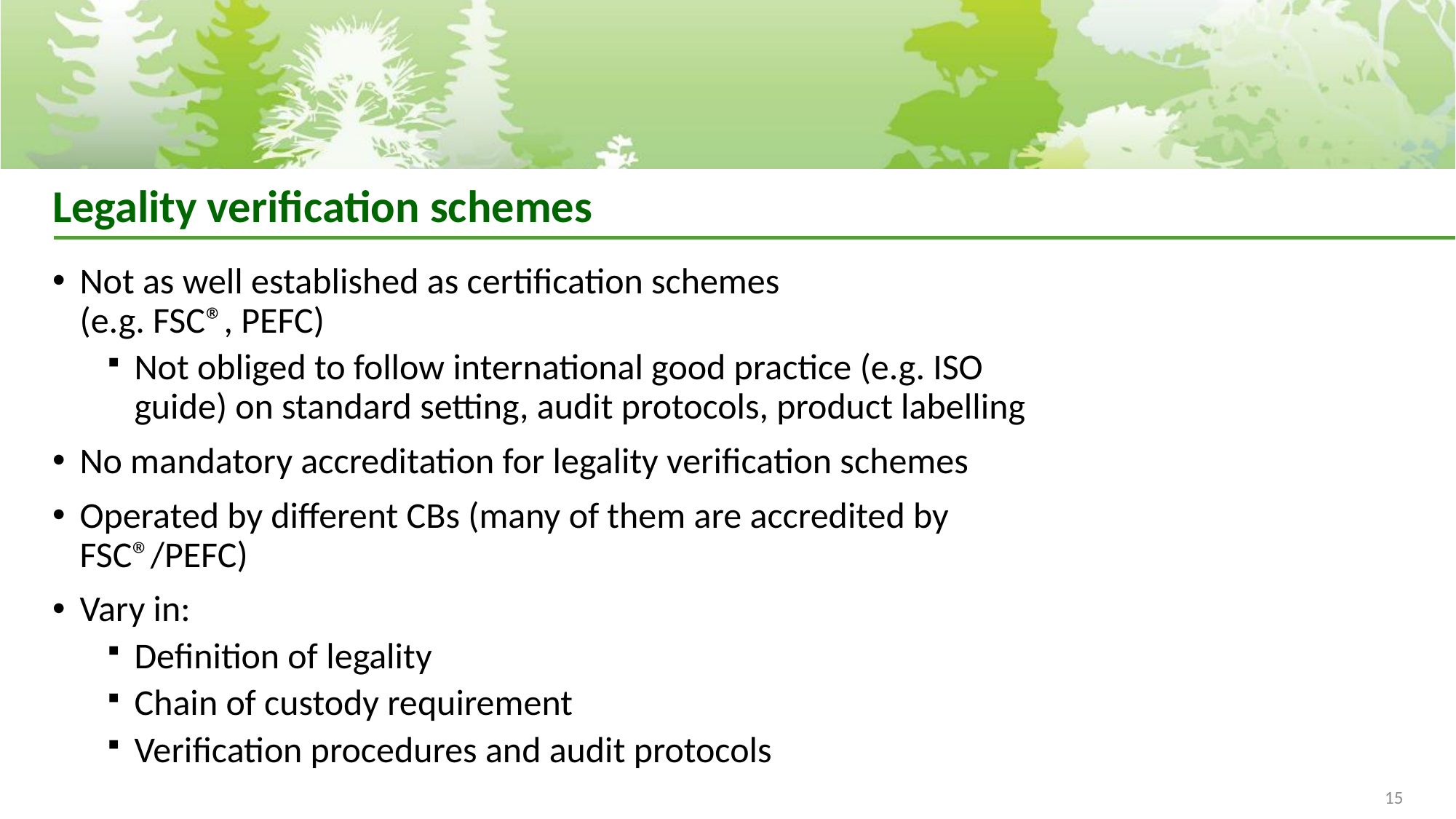

# Legality verification schemes
Not as well established as certification schemes
(e.g. FSC®, PEFC)
Not obliged to follow international good practice (e.g. ISO guide) on standard setting, audit protocols, product labelling
No mandatory accreditation for legality verification schemes
Operated by different CBs (many of them are accredited by FSC®/PEFC)
Vary in:
Definition of legality
Chain of custody requirement
Verification procedures and audit protocols
15